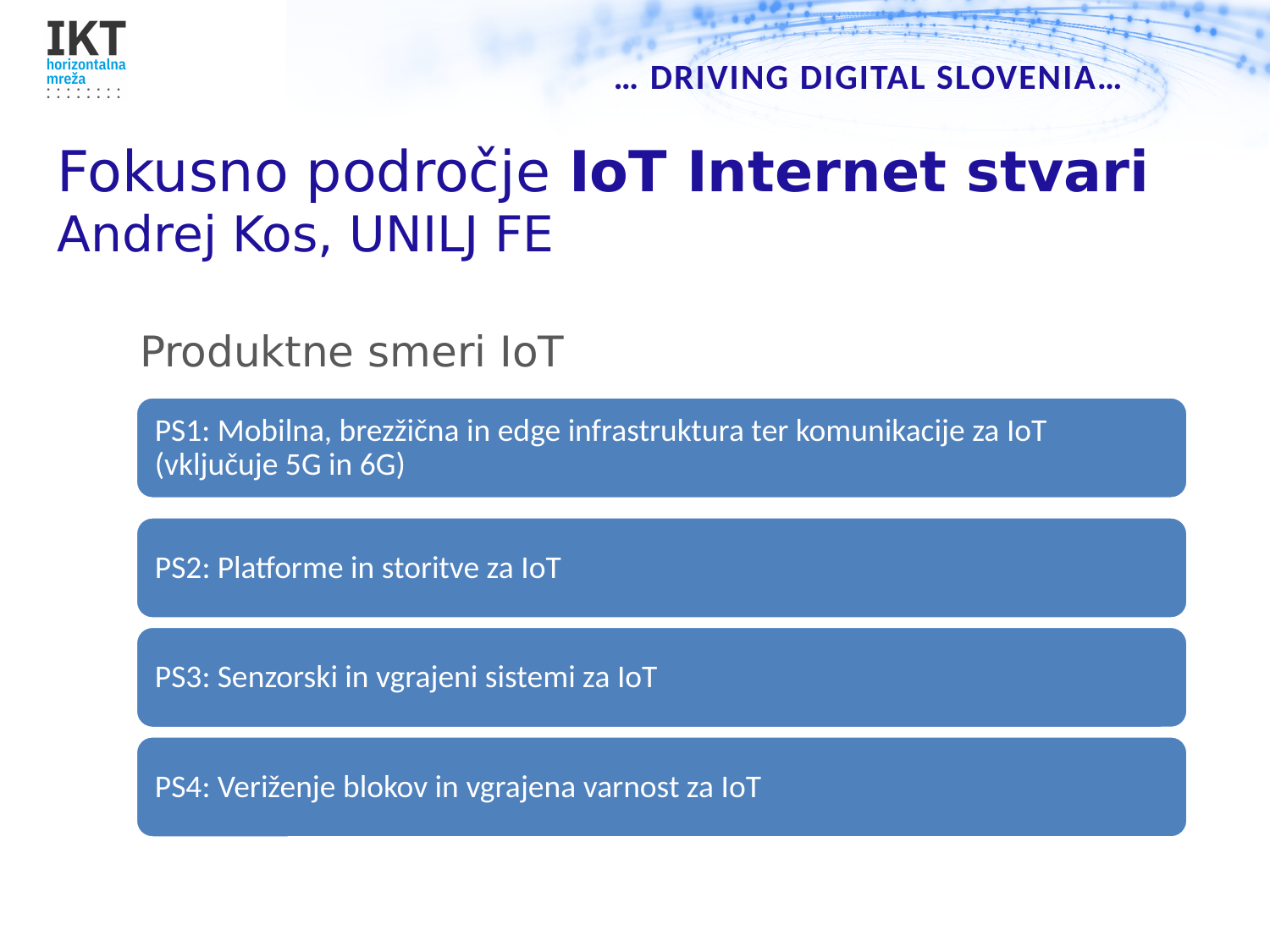

Fokusno področje IoT Internet stvari
Andrej Kos, UNILJ FE
Produktne smeri IoT

PS1: Mobilna, brezžična in edge infrastruktura ter komunikacije za IoT (vključuje 5G in 6G)
PS2: Platforme in storitve za IoT
PS3: Senzorski in vgrajeni sistemi za IoT
PS4: Veriženje blokov in vgrajena varnost za IoT